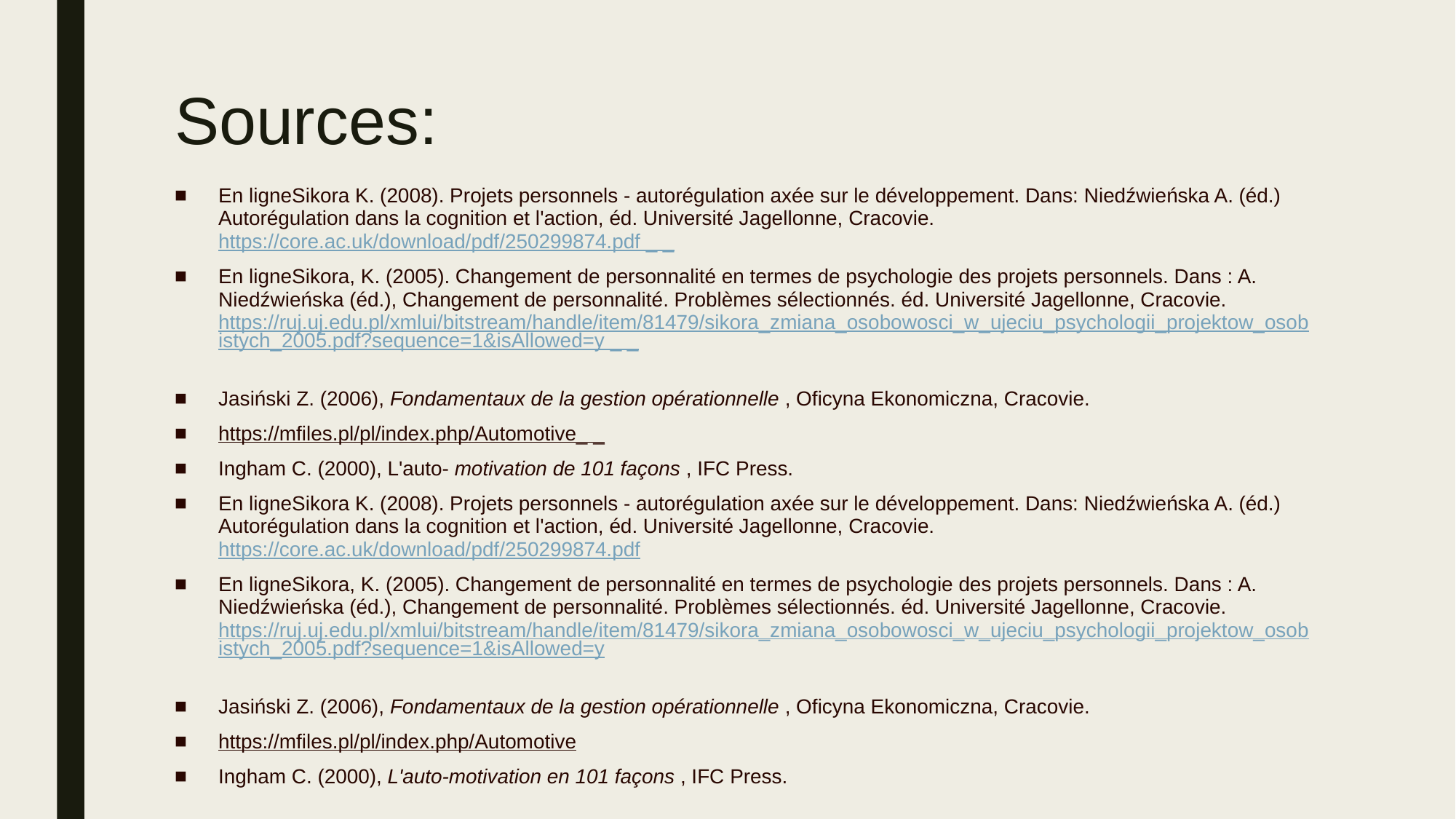

# Sources:
En ligneSikora K. (2008). Projets personnels - autorégulation axée sur le développement. Dans: Niedźwieńska A. (éd.) Autorégulation dans la cognition et l'action, éd. Université Jagellonne, Cracovie. https://core.ac.uk/download/pdf/250299874.pdf _ _
En ligneSikora, K. (2005). Changement de personnalité en termes de psychologie des projets personnels. Dans : A. Niedźwieńska (éd.), Changement de personnalité. Problèmes sélectionnés. éd. Université Jagellonne, Cracovie. https://ruj.uj.edu.pl/xmlui/bitstream/handle/item/81479/sikora_zmiana_osobowosci_w_ujeciu_psychologii_projektow_osobistych_2005.pdf?sequence=1&isAllowed=y _ _
Jasiński Z. (2006), Fondamentaux de la gestion opérationnelle , Oficyna Ekonomiczna, Cracovie.
https://mfiles.pl/pl/index.php/Automotive_ _
Ingham C. (2000), L'auto- motivation de 101 façons , IFC Press.
En ligneSikora K. (2008). Projets personnels - autorégulation axée sur le développement. Dans: Niedźwieńska A. (éd.) Autorégulation dans la cognition et l'action, éd. Université Jagellonne, Cracovie. https://core.ac.uk/download/pdf/250299874.pdf
En ligneSikora, K. (2005). Changement de personnalité en termes de psychologie des projets personnels. Dans : A. Niedźwieńska (éd.), Changement de personnalité. Problèmes sélectionnés. éd. Université Jagellonne, Cracovie. https://ruj.uj.edu.pl/xmlui/bitstream/handle/item/81479/sikora_zmiana_osobowosci_w_ujeciu_psychologii_projektow_osobistych_2005.pdf?sequence=1&isAllowed=y
Jasiński Z. (2006), Fondamentaux de la gestion opérationnelle , Oficyna Ekonomiczna, Cracovie.
https://mfiles.pl/pl/index.php/Automotive
Ingham C. (2000), L'auto-motivation en 101 façons , IFC Press.